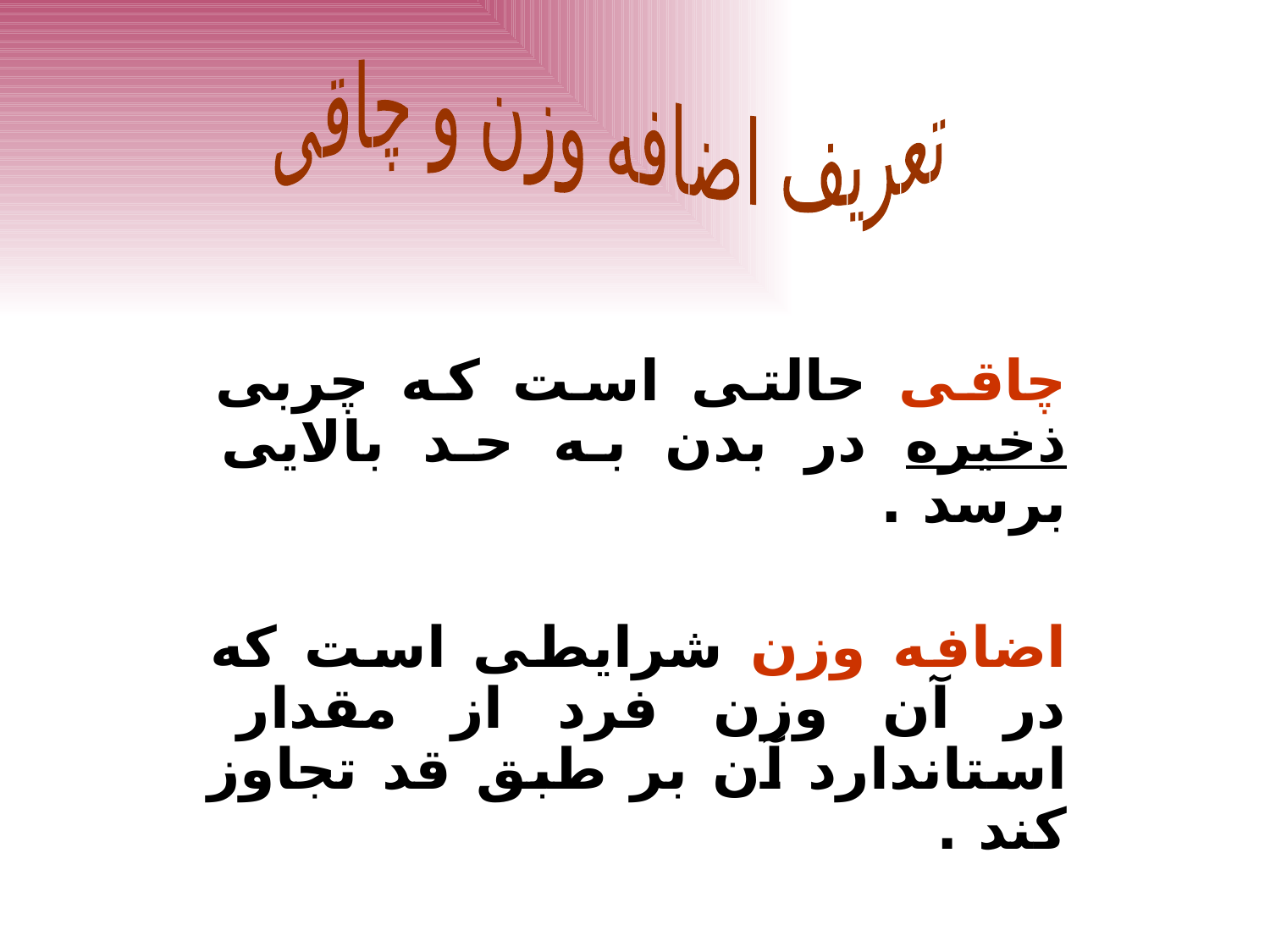

تعریف اضافه وزن و چاقی
چاقی حالتی است که چربی ذخیره در بدن به حد بالایی برسد .

اضافه وزن شرایطی است که در آن وزن فرد از مقدار استاندارد آن بر طبق قد تجاوز کند .